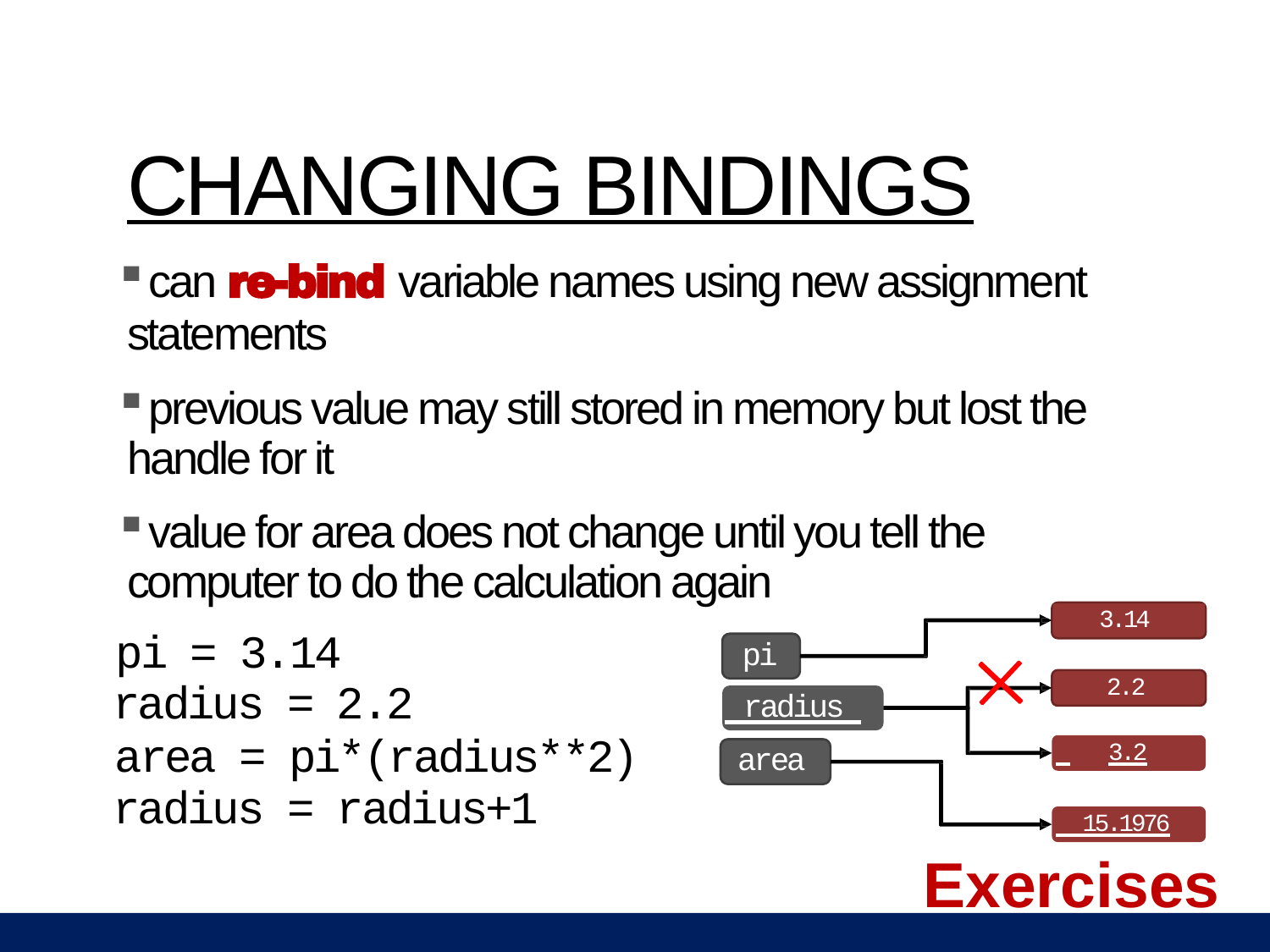

# CHANGING BINDINGS
can re-bind variable names using new assignment
statements
previous value may still stored in memory but lost the  handle for it
value for area does not change until you tell the  computer to do the calculation again

3.14

pi = 3.14
radius = 2.2
area = pi*(radius**2)  radius = radius+1
pi

 radius 	 area
2.2

 	3.2

  15.1976

Exercises